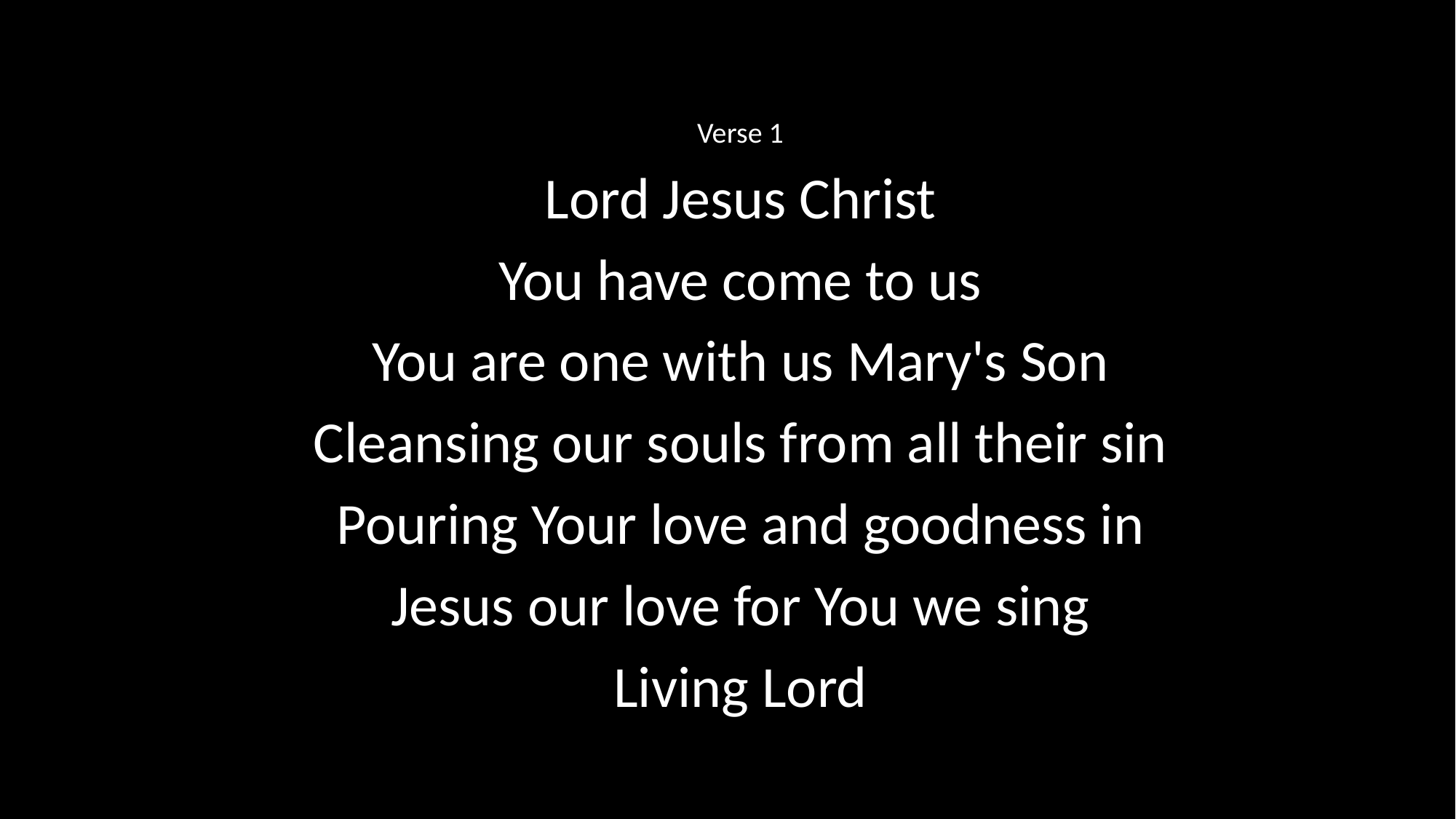

Verse 1
Lord Jesus Christ
You have come to us
You are one with us Mary's Son
Cleansing our souls from all their sin
Pouring Your love and goodness in
Jesus our love for You we sing
Living Lord